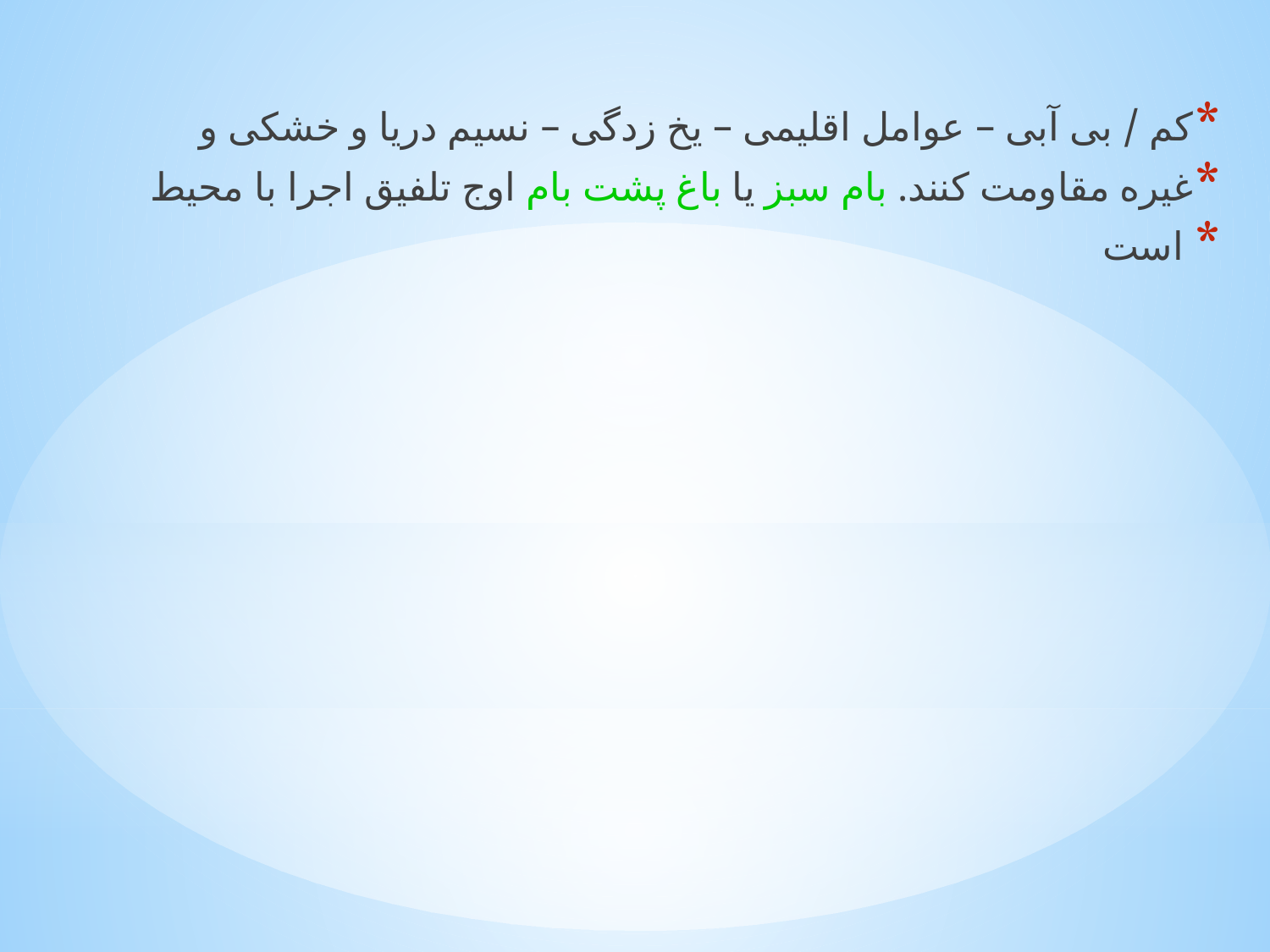

کم / بی آبی – عوامل اقلیمی – یخ زدگی – نسیم دریا و خشکی و
غیره مقاومت کنند. بام سبز یا باغ پشت بام اوج تلفیق اجرا با محیط
 است